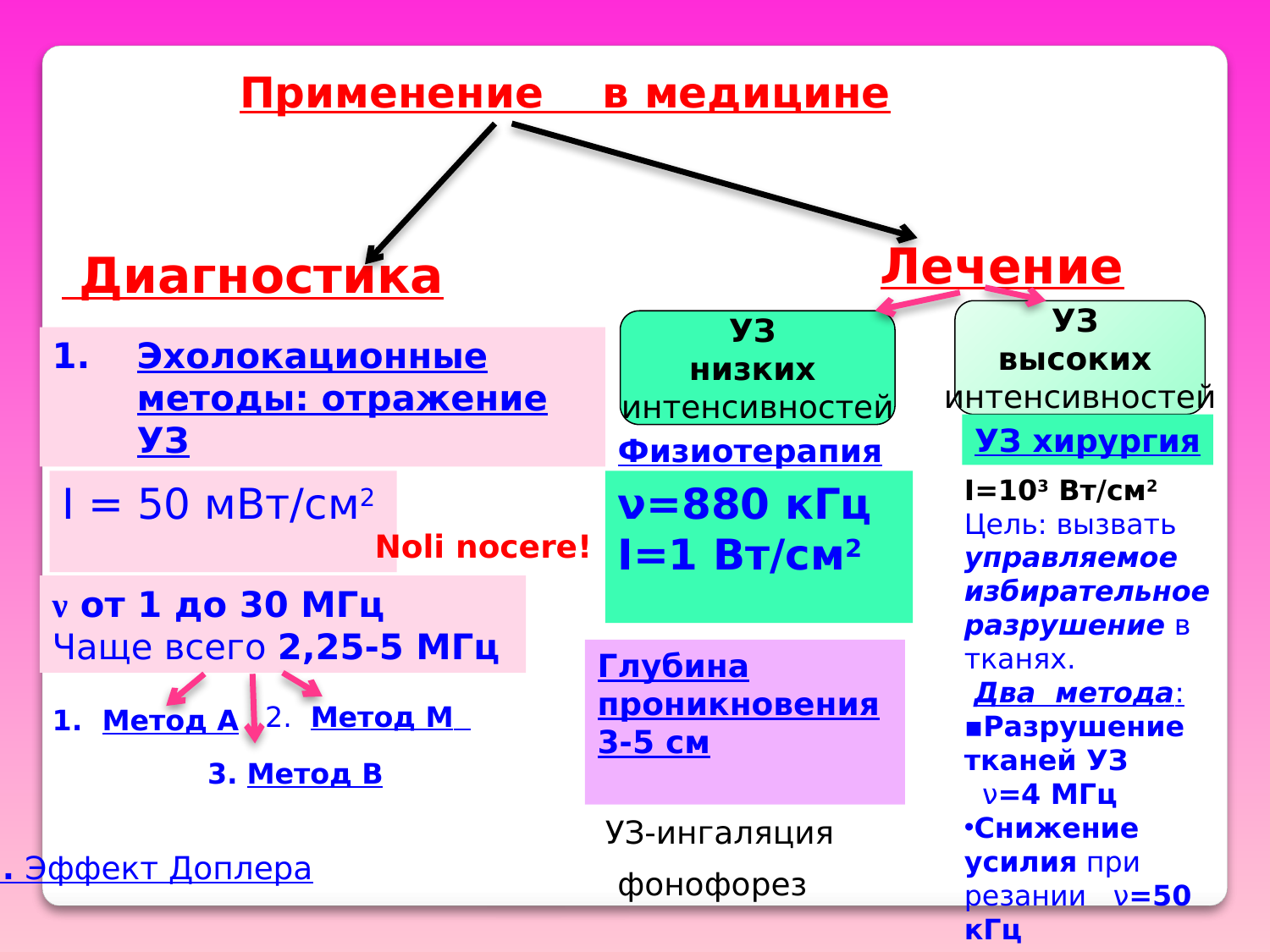

Применение    в медицине
Лечение
 Диагностика
УЗ
высоких
интенсивностей
УЗ
низких
интенсивностей
Эхолокационные методы: отражение УЗ
УЗ хирургия
Физиотерапия

I=103 Вт/см2
Цель: вызвать управляемое  избирательное разрушение в тканях.
 Два  метода:
▪Разрушение тканей УЗ
  ν=4 МГц
Снижение усилия при резании   ν=50 кГц

I = 50 мВт/см2

ν=880 кГц
I=1 Вт/см2

Noli nocere!
ν от 1 до 30 МГц
Чаще всего 2,25-5 МГц
Глубина проникновения 3-5 см

2.  Метод M
1.  Метод А
3. Метод B
УЗ-ингаляция

2. Эффект Доплера
фонофорез